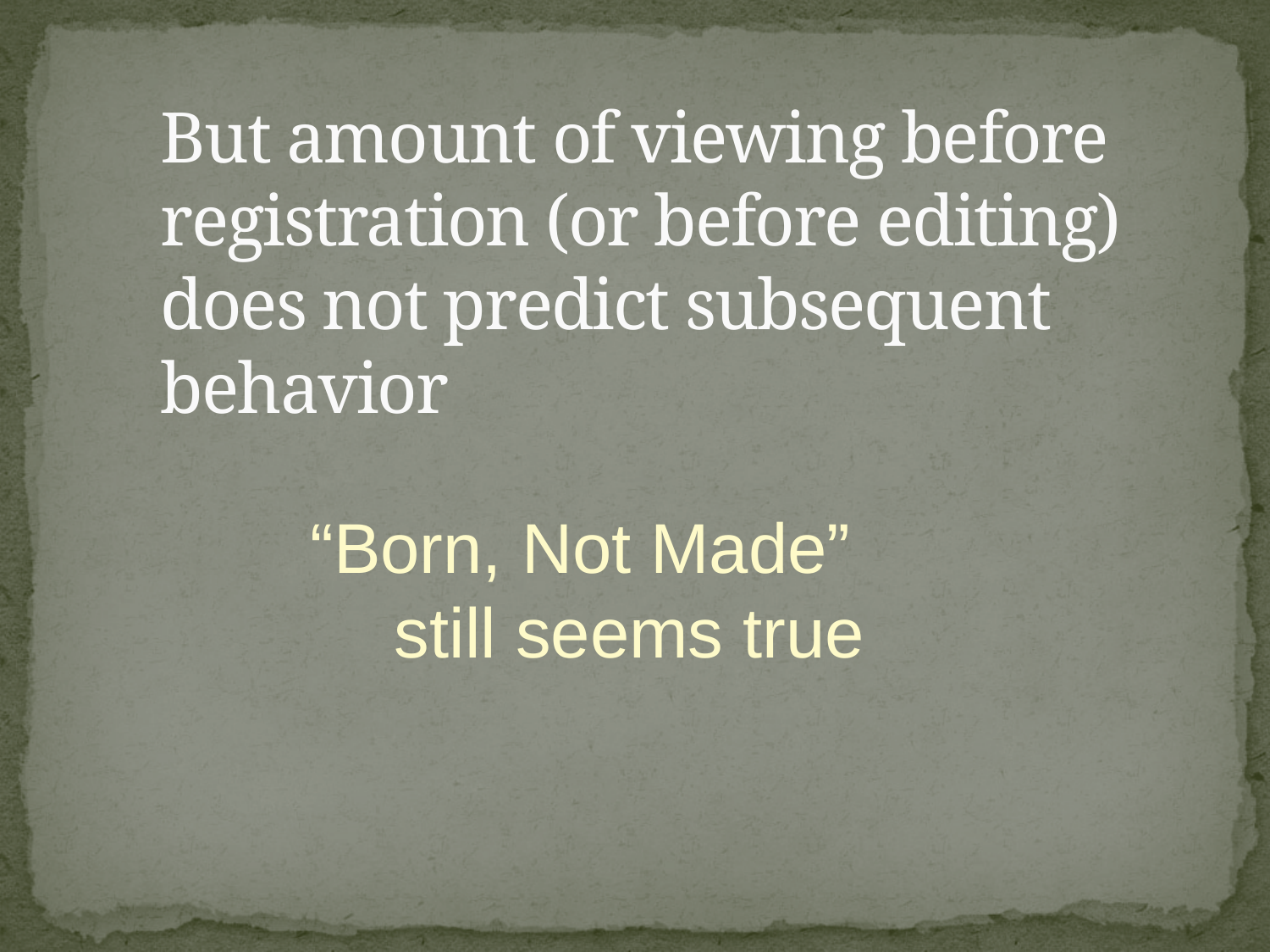

But amount of viewing before registration (or before editing) does not predict subsequent behavior
“Born, Not Made”      still seems true